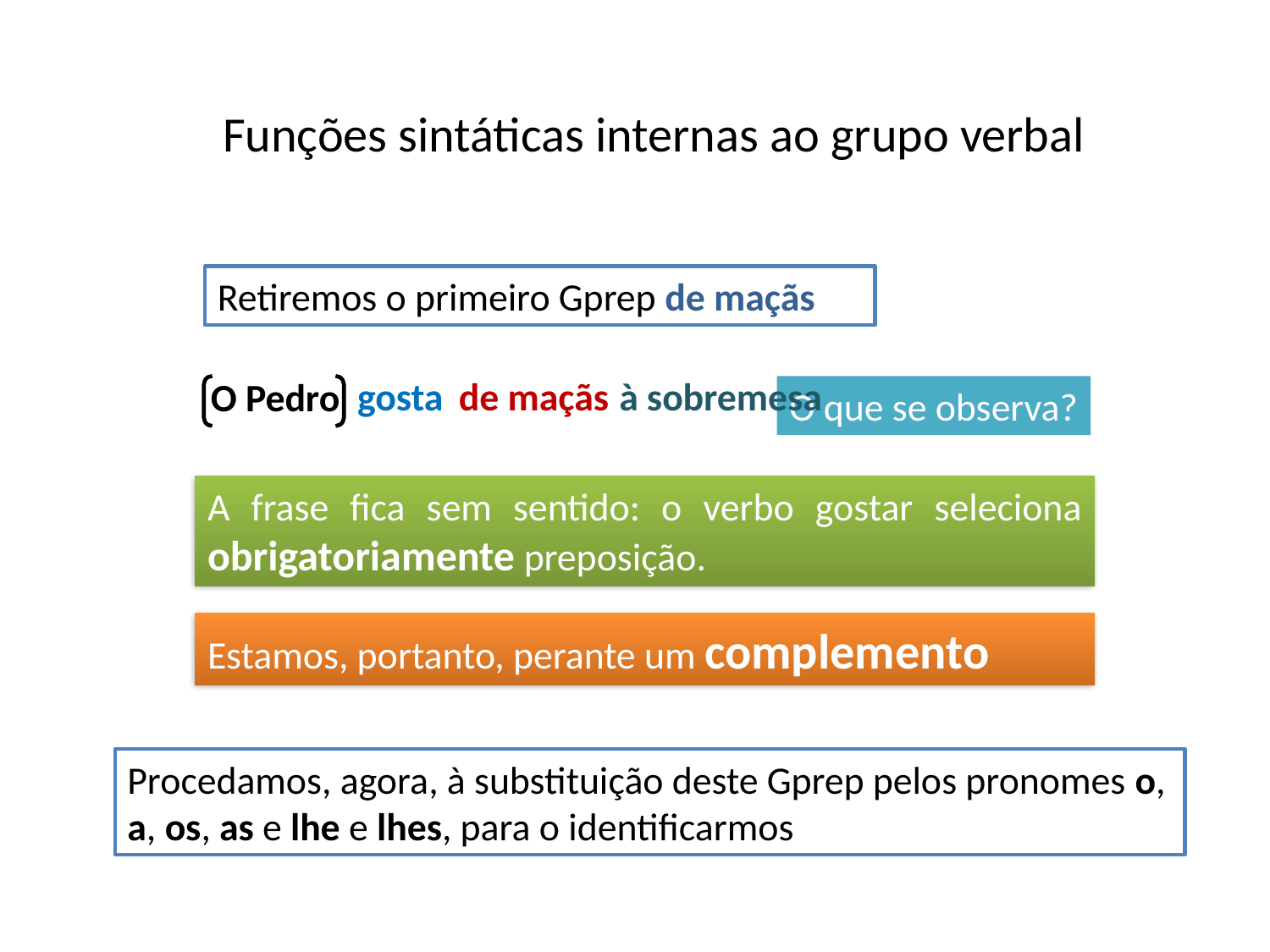

Funções sintáticas internas ao grupo verbal
Retiremos o primeiro Gprep de maçãs
gosta
de maçãs
à sobremesa
O Pedro

O que se observa?
A frase fica sem sentido: o verbo gostar seleciona obrigatoriamente preposição.
Estamos, portanto, perante um complemento
Procedamos, agora, à substituição deste Gprep pelos pronomes o, a, os, as e lhe e lhes, para o identificarmos